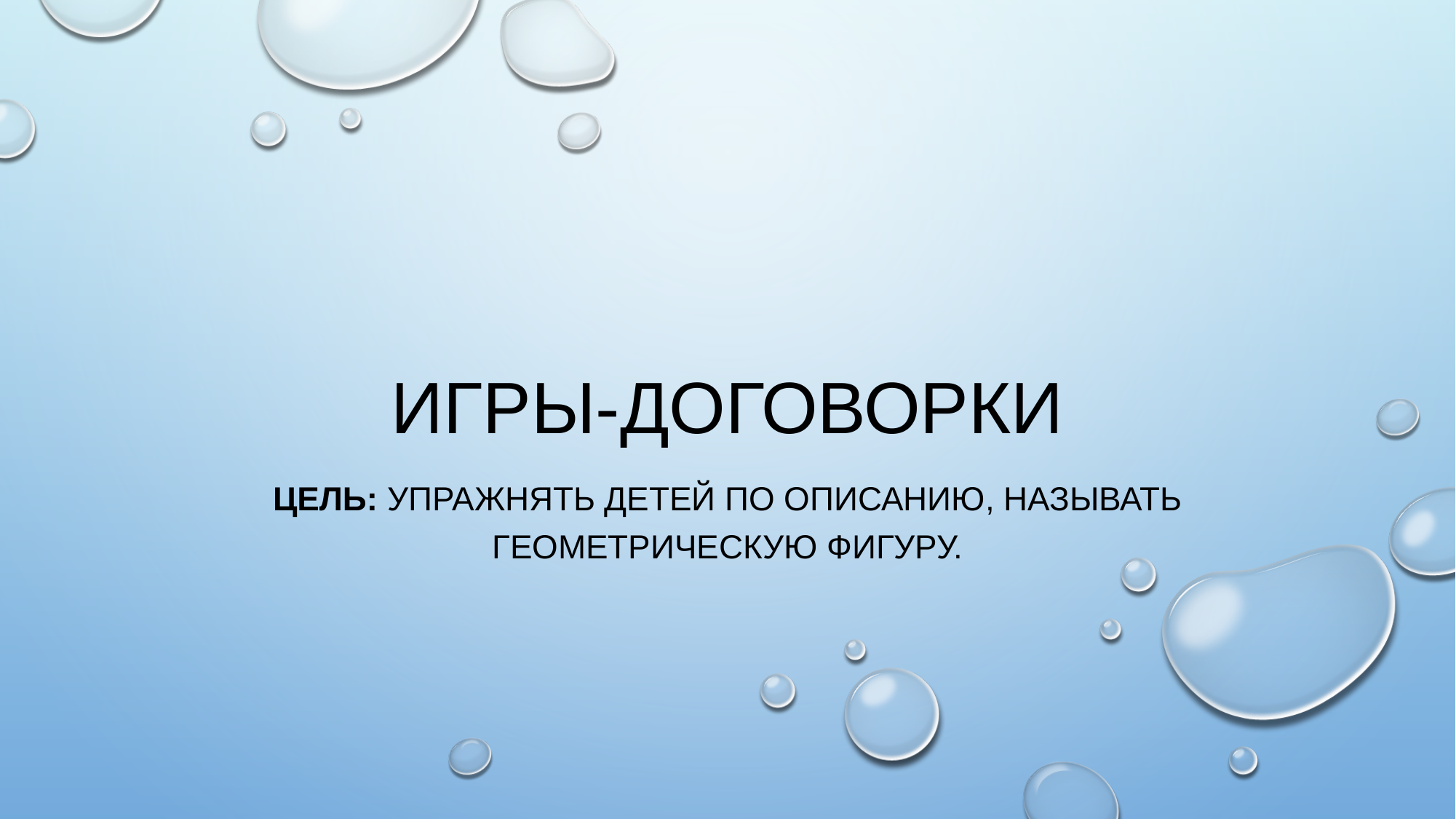

# ИГРЫ-ДОГОВОРКИ
Цель: упражнять детей по описанию, называть геометрическую фигуру.